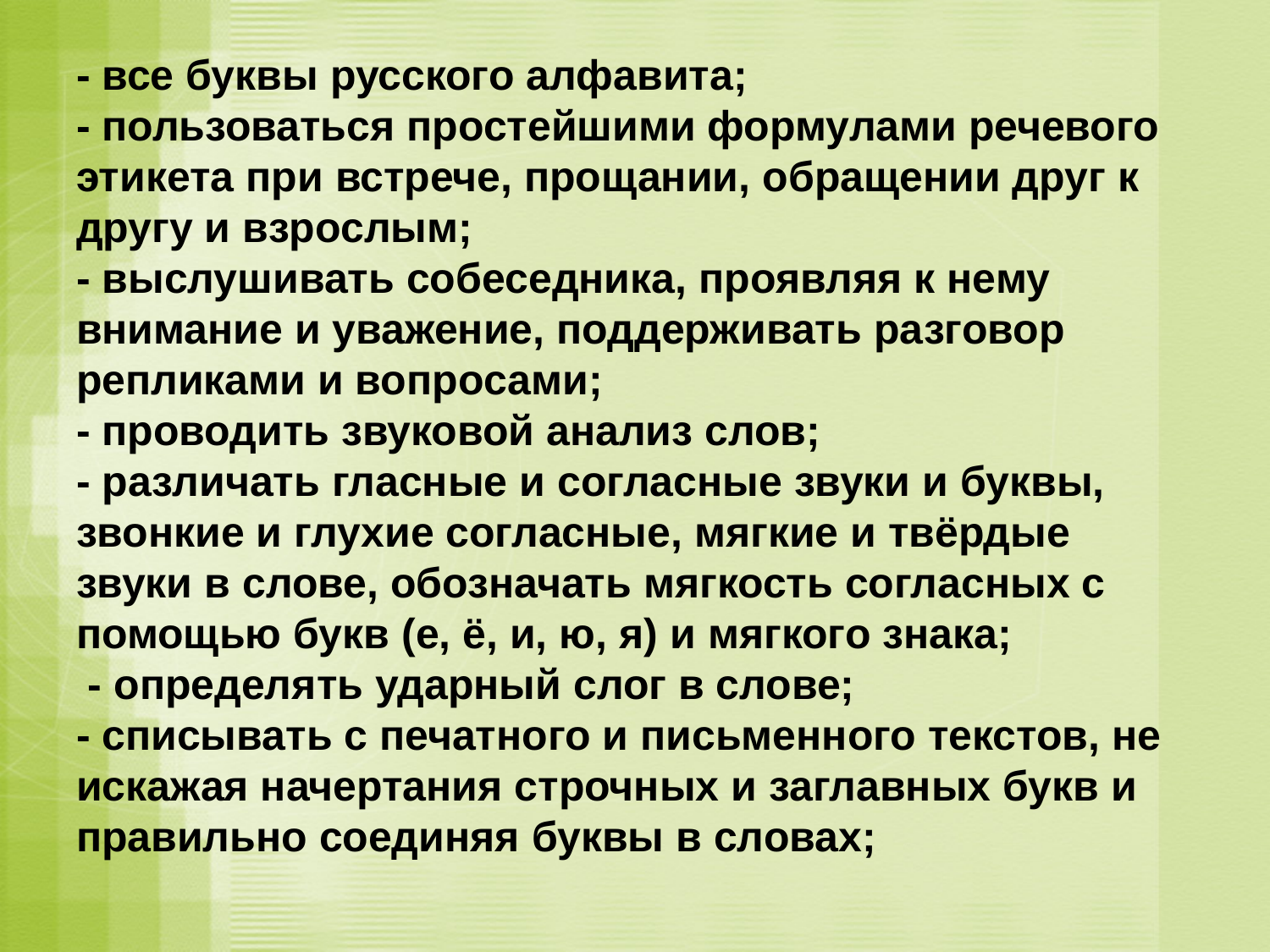

# - все буквы русского алфавита; - пользоваться простейшими формулами речевого этикета при встрече, прощании, обращении друг к другу и взрослым; - выслушивать собеседника, проявляя к нему внимание и уважение, поддерживать разговор репликами и вопросами; - проводить звуковой анализ слов; - различать гласные и согласные звуки и буквы, звонкие и глухие согласные, мягкие и твёрдые звуки в слове, обозначать мягкость согласных с помощью букв (е, ё, и, ю, я) и мягкого знака; - определять ударный слог в слове; - списывать с печатного и письменного текстов, не искажая начертания строчных и заглавных букв и правильно соединяя буквы в словах;